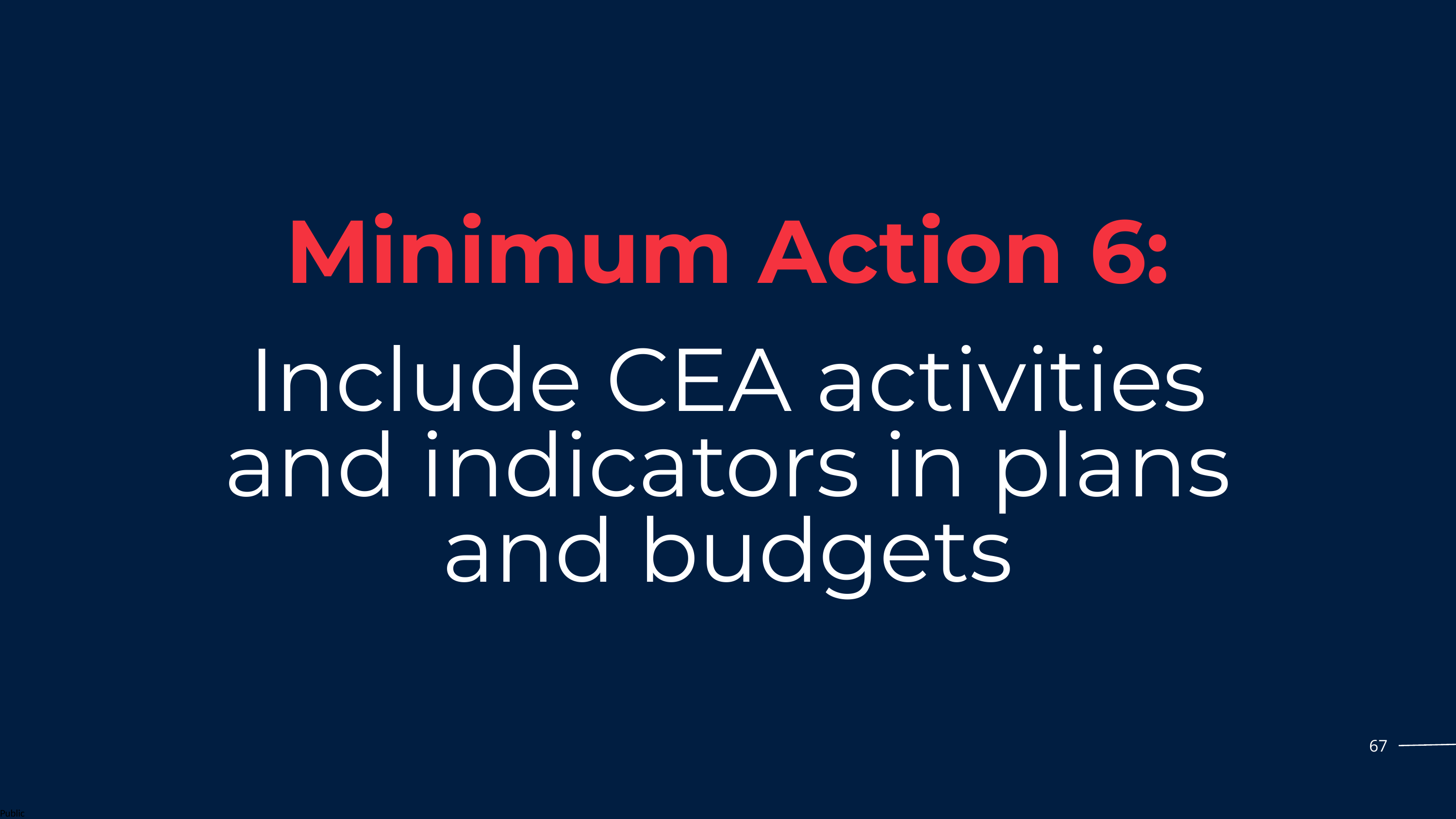

Minimum Action 6:

Include CEA activities and indicators in plans and budgets